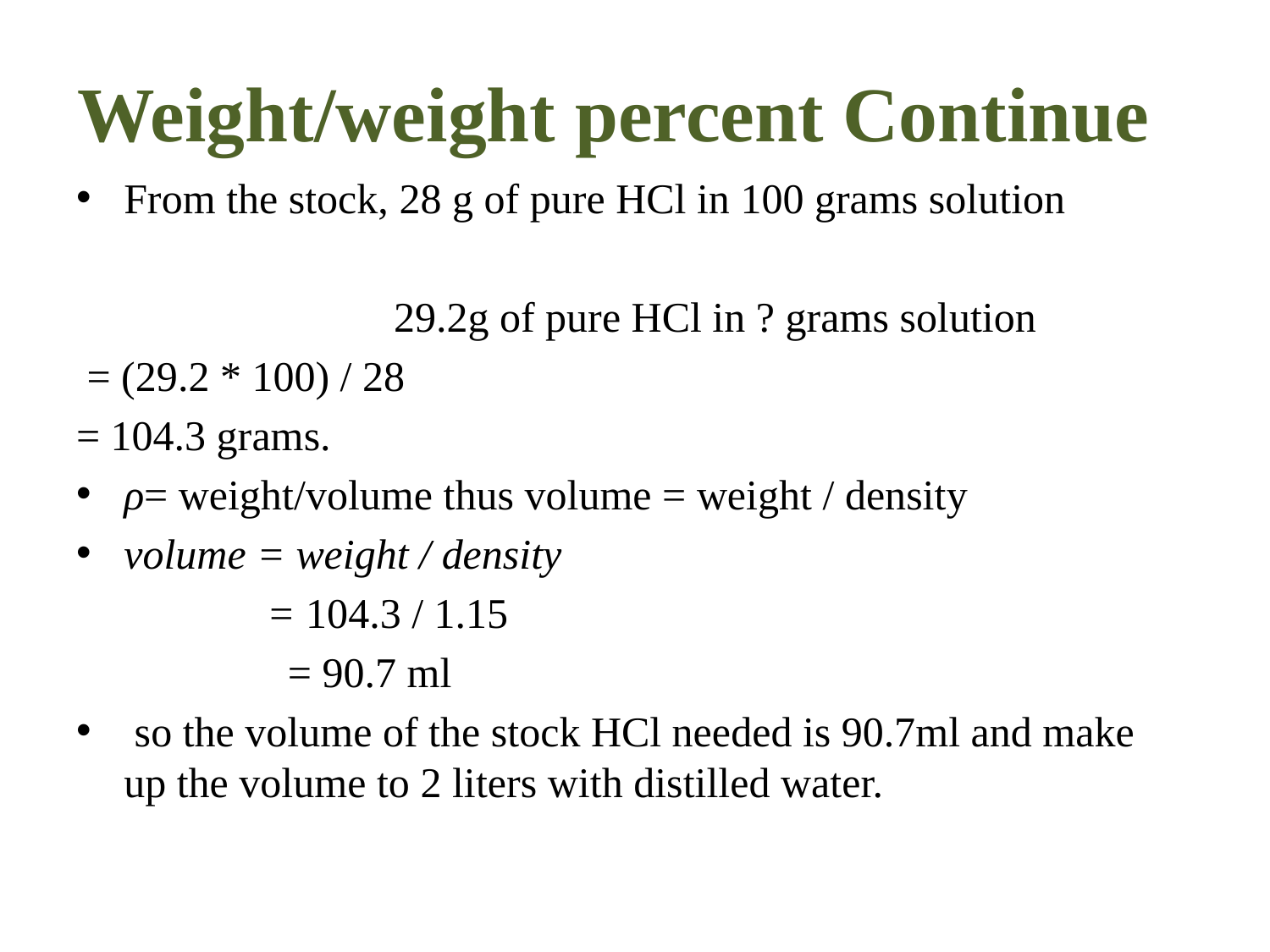

# Weight/weight percent Continue
From the stock, 28 g of pure HCl in 100 grams solution

                              29.2g of pure HCl in ? grams solution
 = (29.2 * 100) / 28
= 104.3 grams.
ρ= weight/volume thus volume = weight / density
volume = weight / density
                  = 104.3 / 1.15
                    = 90.7 ml
 so the volume of the stock HCl needed is 90.7ml and make up the volume to 2 liters with distilled water.